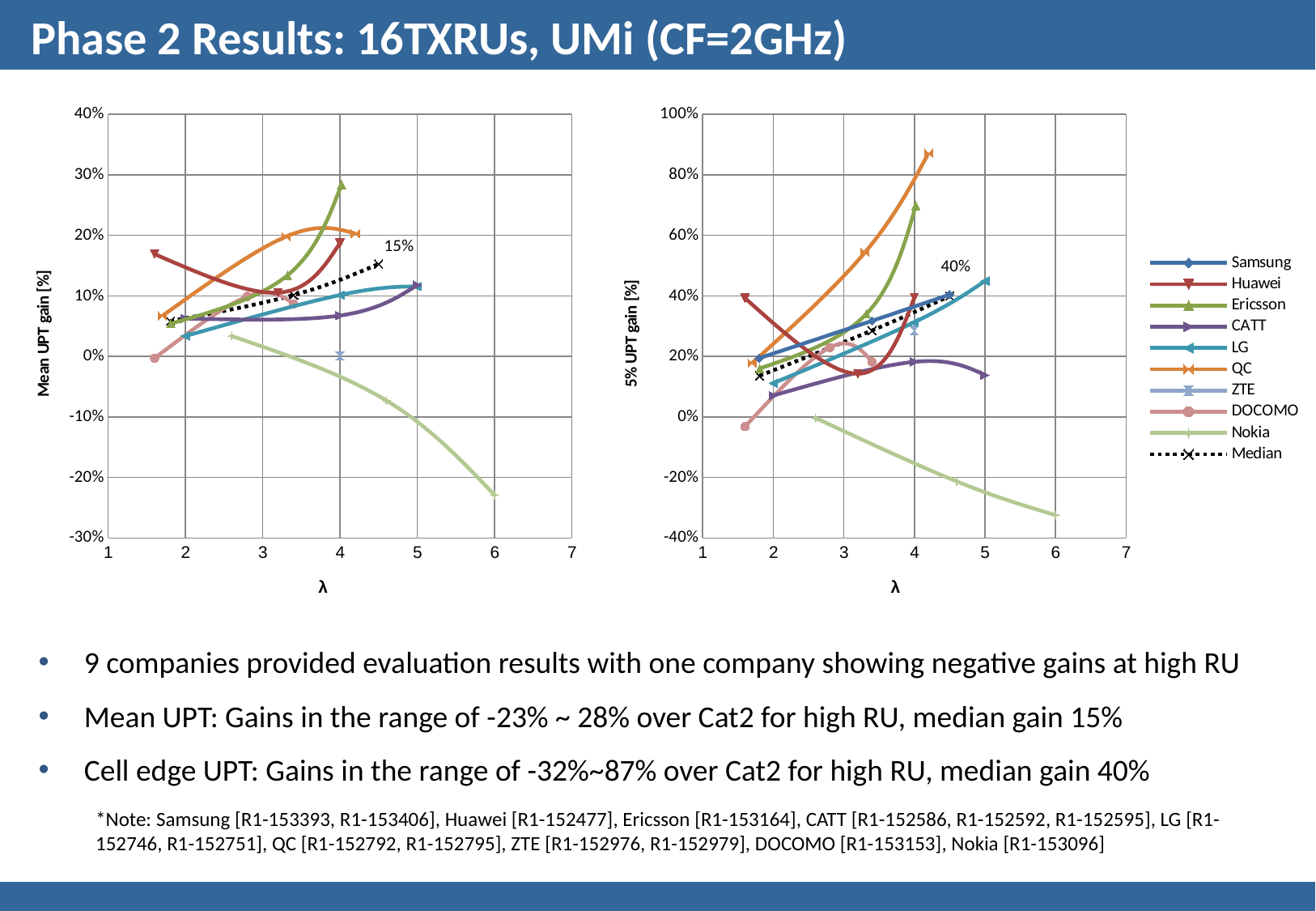

# Phase 2 Results: 16TXRUs, UMi (CF=2GHz)

### Chart

| Category |  |  |  |  |  |  |  |  |  |  |
|---|---|---|---|---|---|---|---|---|---|---|

### Chart

| Category |  |  |  |  |  |  |  |  |  |  |
|---|---|---|---|---|---|---|---|---|---|---|
9 companies provided evaluation results with one company showing negative gains at high RU
Mean UPT: Gains in the range of -23% ~ 28% over Cat2 for high RU, median gain 15%
Cell edge UPT: Gains in the range of -32%~87% over Cat2 for high RU, median gain 40%
*Note: Samsung [R1-153393, R1-153406], Huawei [R1-152477], Ericsson [R1-153164], CATT [R1-152586, R1-152592, R1-152595], LG [R1-152746, R1-152751], QC [R1-152792, R1-152795], ZTE [R1-152976, R1-152979], DOCOMO [R1-153153], Nokia [R1-153096]